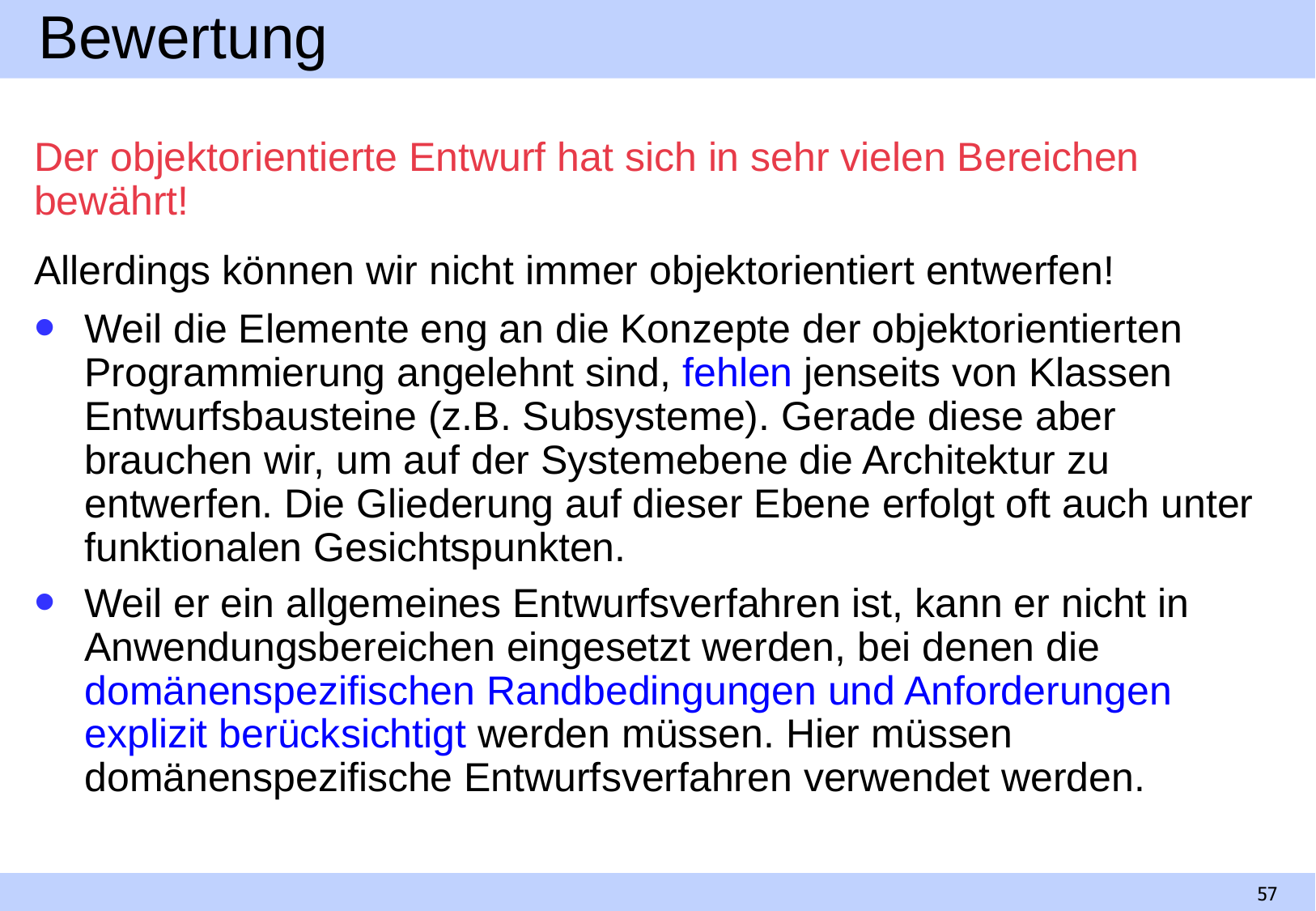

# Bewertung
Der objektorientierte Entwurf hat sich in sehr vielen Bereichen bewährt!
Allerdings können wir nicht immer objektorientiert entwerfen!
Weil die Elemente eng an die Konzepte der objektorientierten Programmierung angelehnt sind, fehlen jenseits von Klassen Entwurfsbausteine (z.B. Subsysteme). Gerade diese aber brauchen wir, um auf der Systemebene die Architektur zu entwerfen. Die Gliederung auf dieser Ebene erfolgt oft auch unter funktionalen Gesichtspunkten.
Weil er ein allgemeines Entwurfsverfahren ist, kann er nicht in Anwendungsbereichen eingesetzt werden, bei denen die domänenspezifischen Randbedingungen und Anforderungen explizit berücksichtigt werden müssen. Hier müssen domänenspezifische Entwurfsverfahren verwendet werden.
57